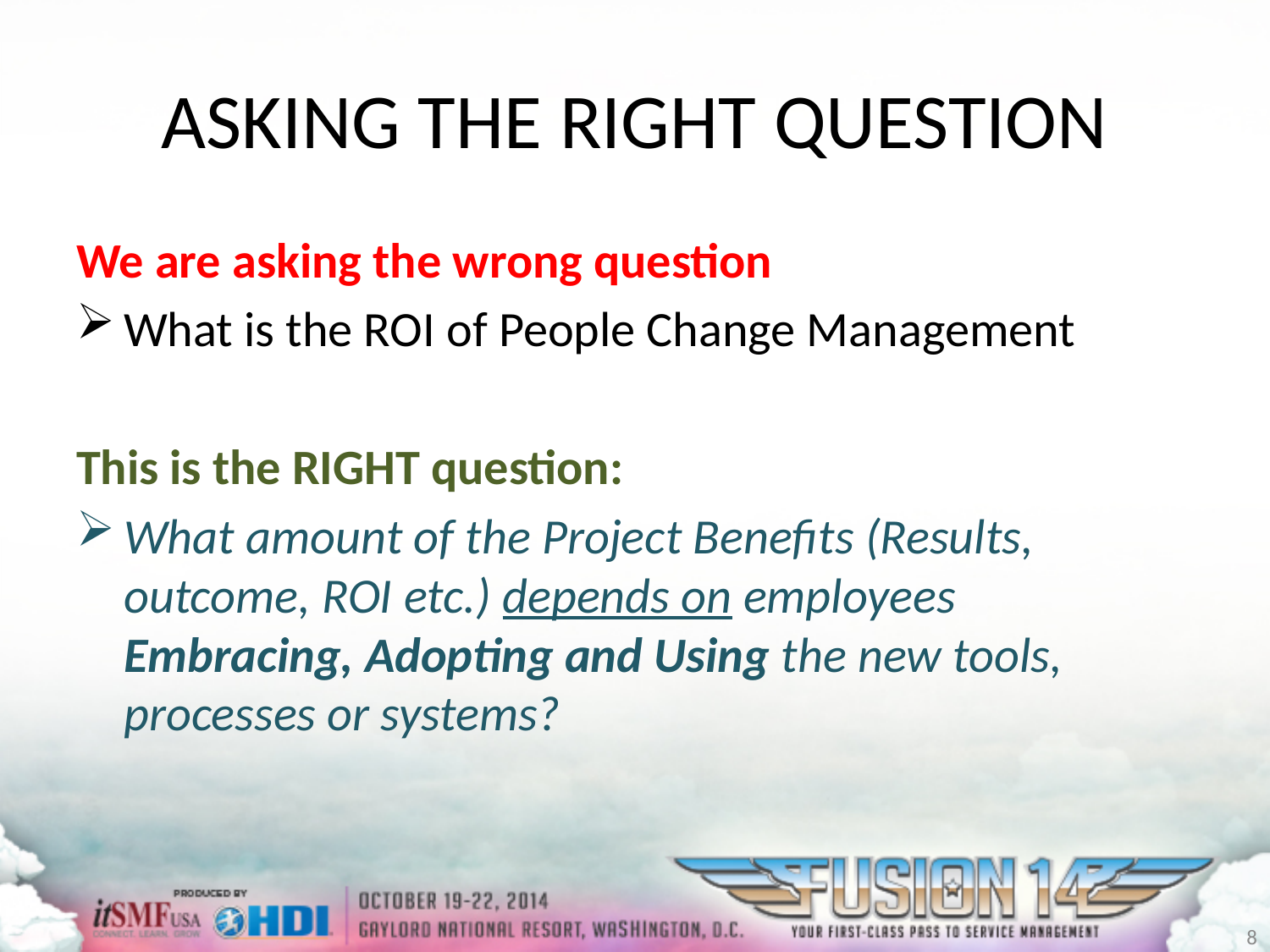

# ASKING THE RIGHT QUESTION
We are asking the wrong question
What is the ROI of People Change Management

This is the RIGHT question:
What amount of the Project Benefits (Results, outcome, ROI etc.) depends on employees Embracing, Adopting and Using the new tools, processes or systems?
8